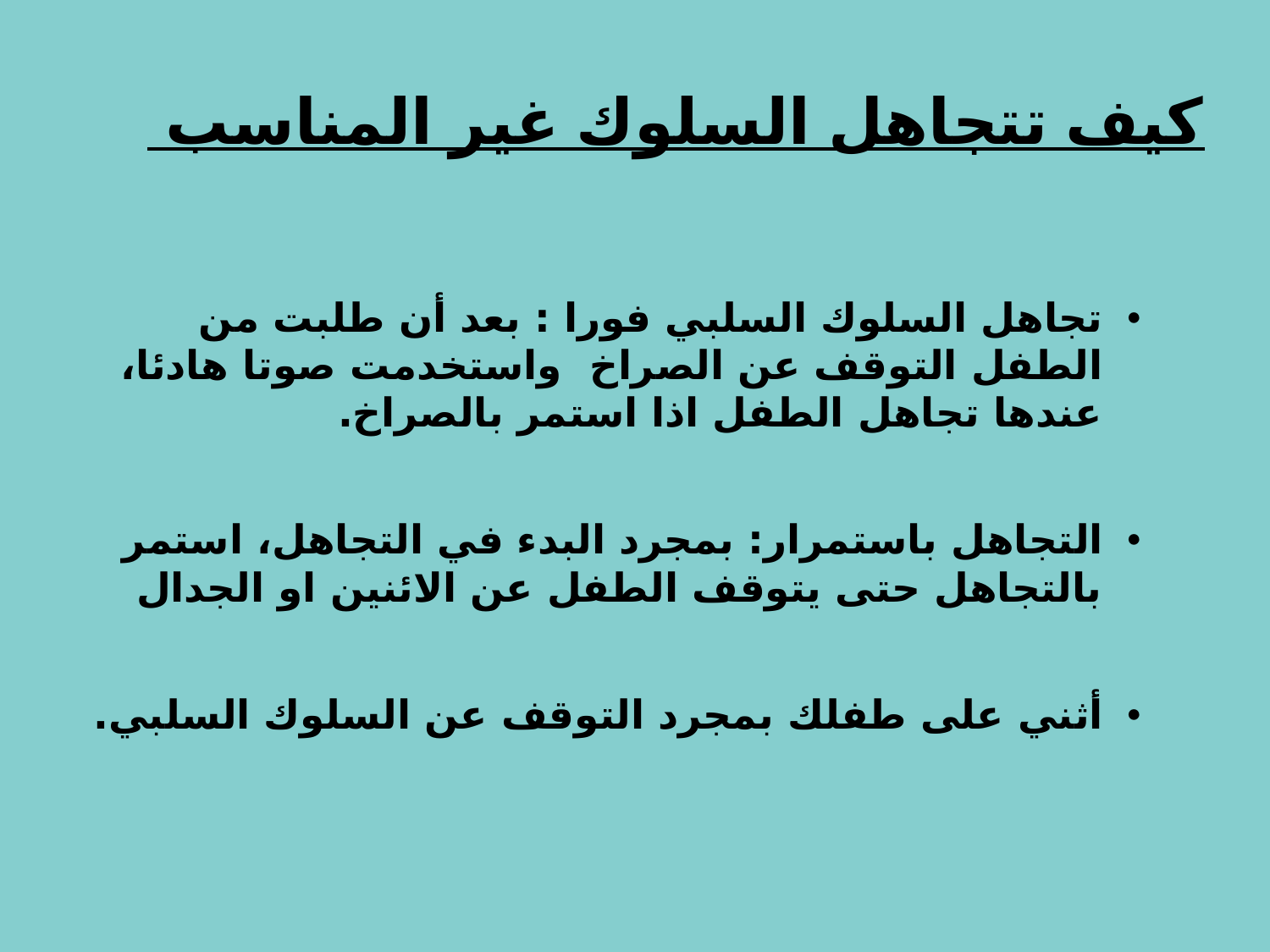

# كيف تتجاهل السلوك غير المناسب
تجاهل السلوك السلبي فورا : بعد أن طلبت من الطفل التوقف عن الصراخ  واستخدمت صوتا هادئا، عندها تجاهل الطفل اذا استمر بالصراخ.

التجاهل باستمرار: بمجرد البدء في التجاهل، استمر بالتجاهل حتى يتوقف الطفل عن الائنين او الجدال

أثني على طفلك بمجرد التوقف عن السلوك السلبي.